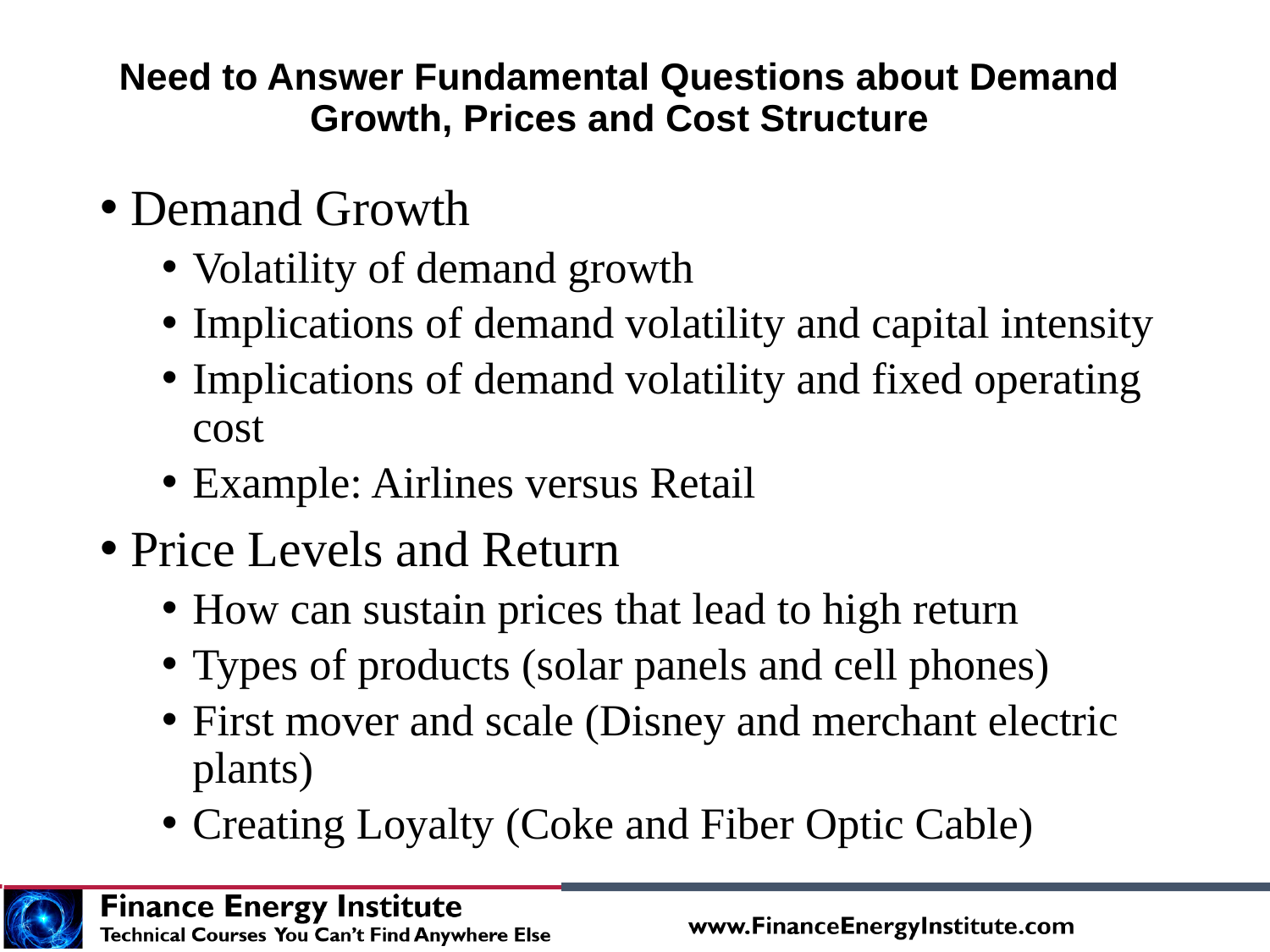

# Need to Answer Fundamental Questions about Demand Growth, Prices and Cost Structure
Demand Growth
Volatility of demand growth
Implications of demand volatility and capital intensity
Implications of demand volatility and fixed operating cost
Example: Airlines versus Retail
Price Levels and Return
How can sustain prices that lead to high return
Types of products (solar panels and cell phones)
First mover and scale (Disney and merchant electric plants)
Creating Loyalty (Coke and Fiber Optic Cable)